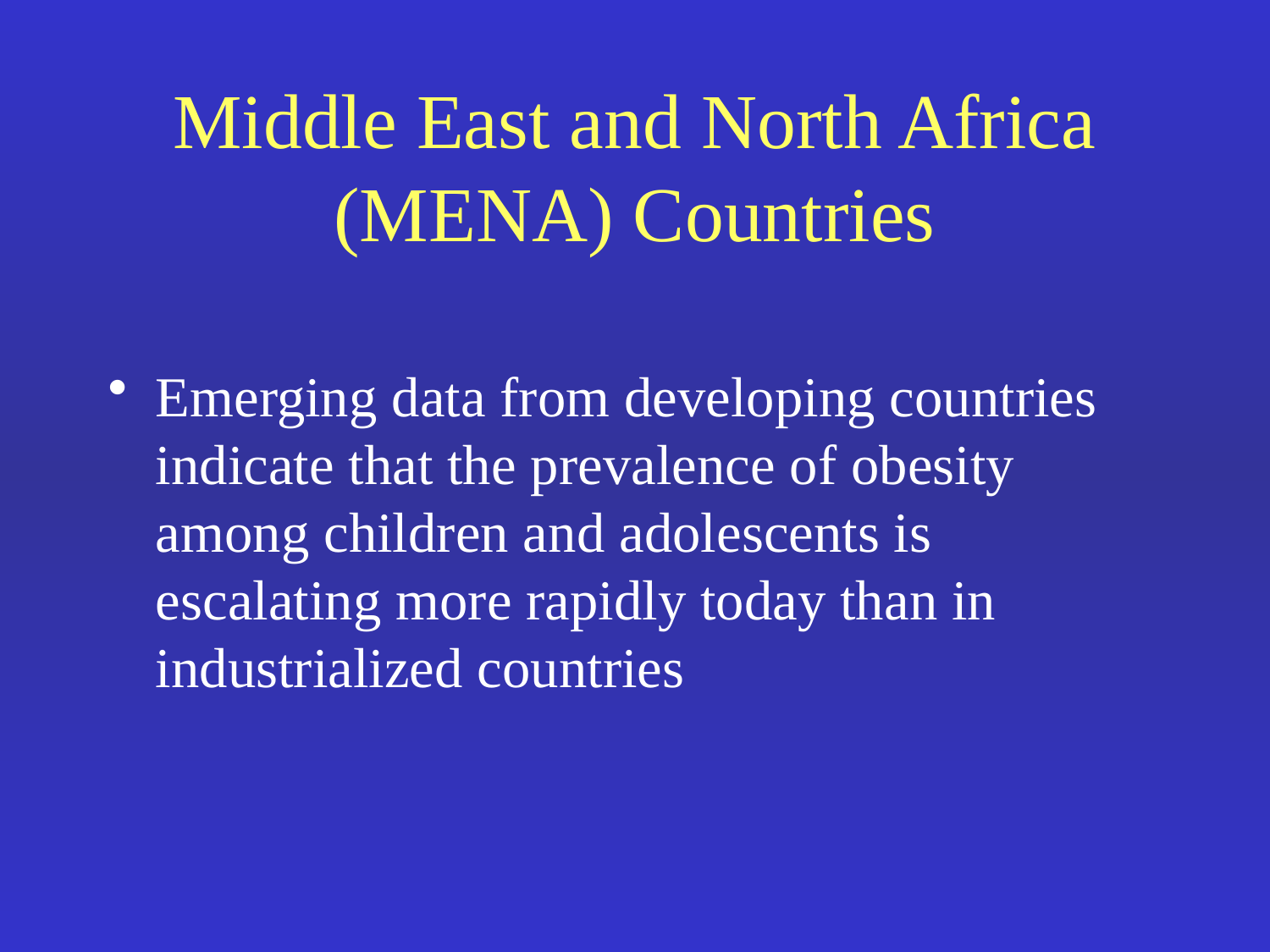

# Middle East and North Africa (MENA) Countries

Emerging data from developing countries indicate that the prevalence of obesity among children and adolescents is escalating more rapidly today than in industrialized countries